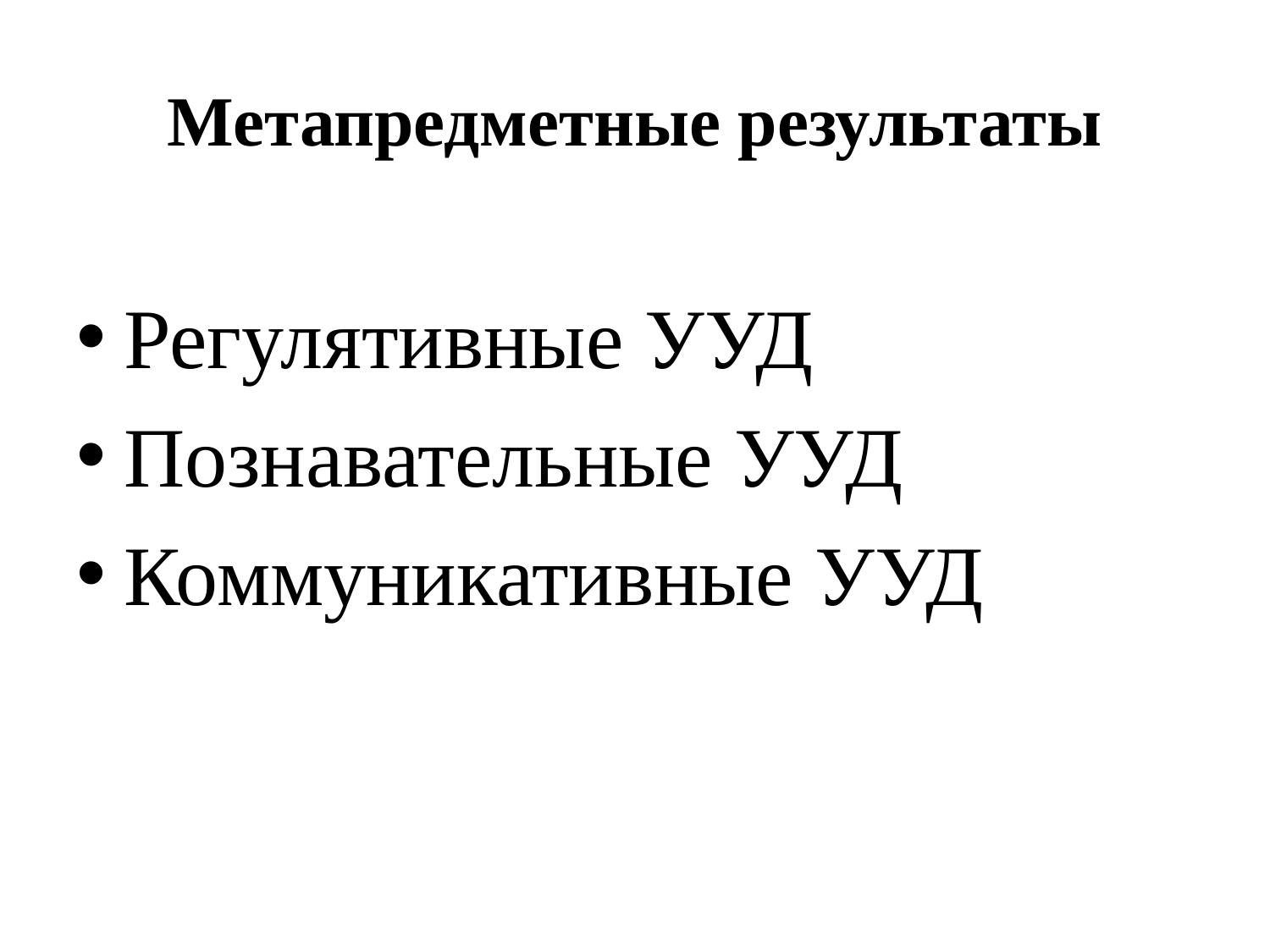

# Метапредметные результаты
Регулятивные УУД
Познавательные УУД
Коммуникативные УУД